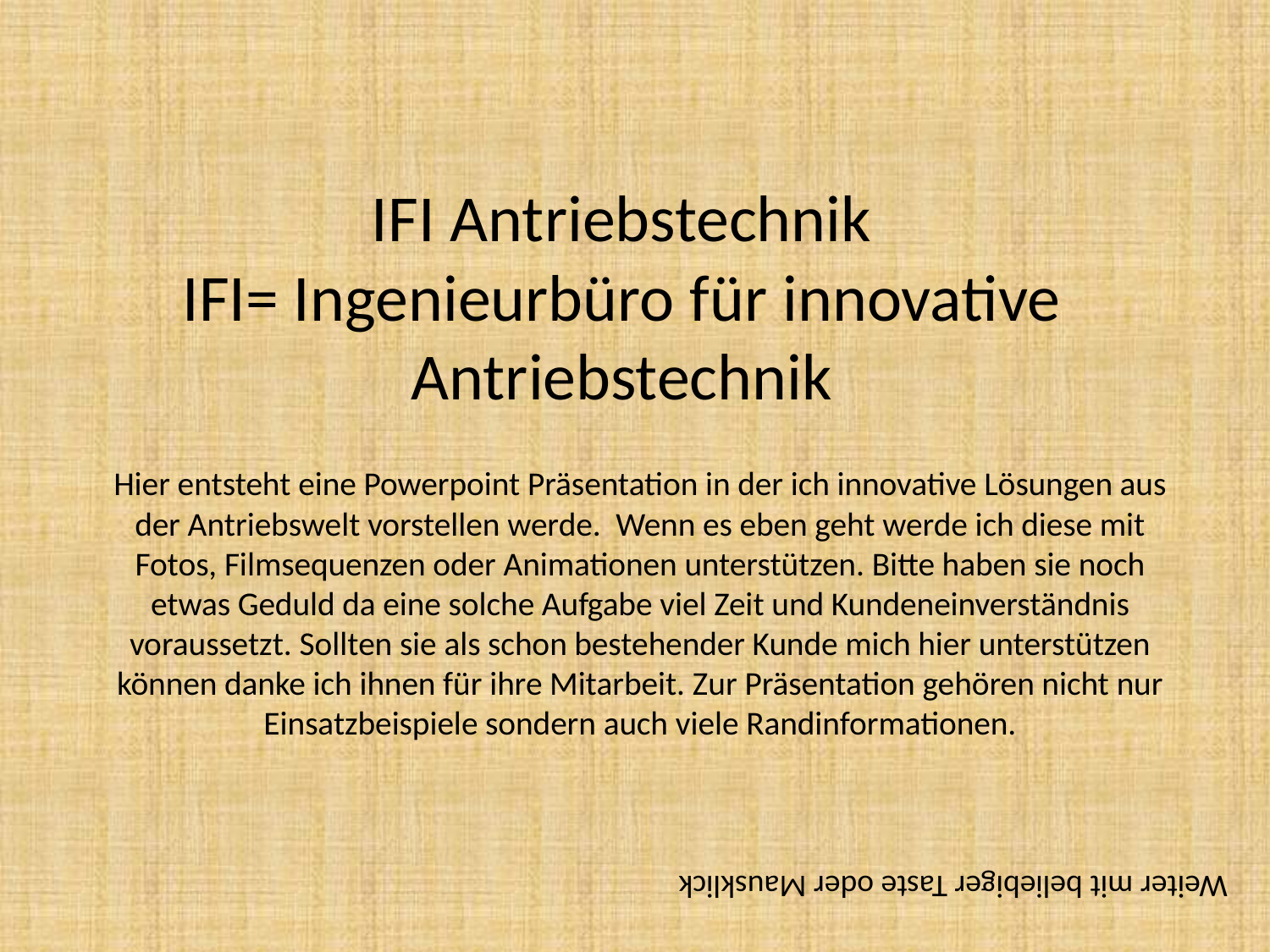

# IFI Antriebstechnik IFI= Ingenieurbüro für innovative Antriebstechnik
Hier entsteht eine Powerpoint Präsentation in der ich innovative Lösungen aus der Antriebswelt vorstellen werde.  Wenn es eben geht werde ich diese mit Fotos, Filmsequenzen oder Animationen unterstützen. Bitte haben sie noch etwas Geduld da eine solche Aufgabe viel Zeit und Kundeneinverständnis voraussetzt. Sollten sie als schon bestehender Kunde mich hier unterstützen können danke ich ihnen für ihre Mitarbeit. Zur Präsentation gehören nicht nur Einsatzbeispiele sondern auch viele Randinformationen.
Weiter mit beliebiger Taste oder Mausklick